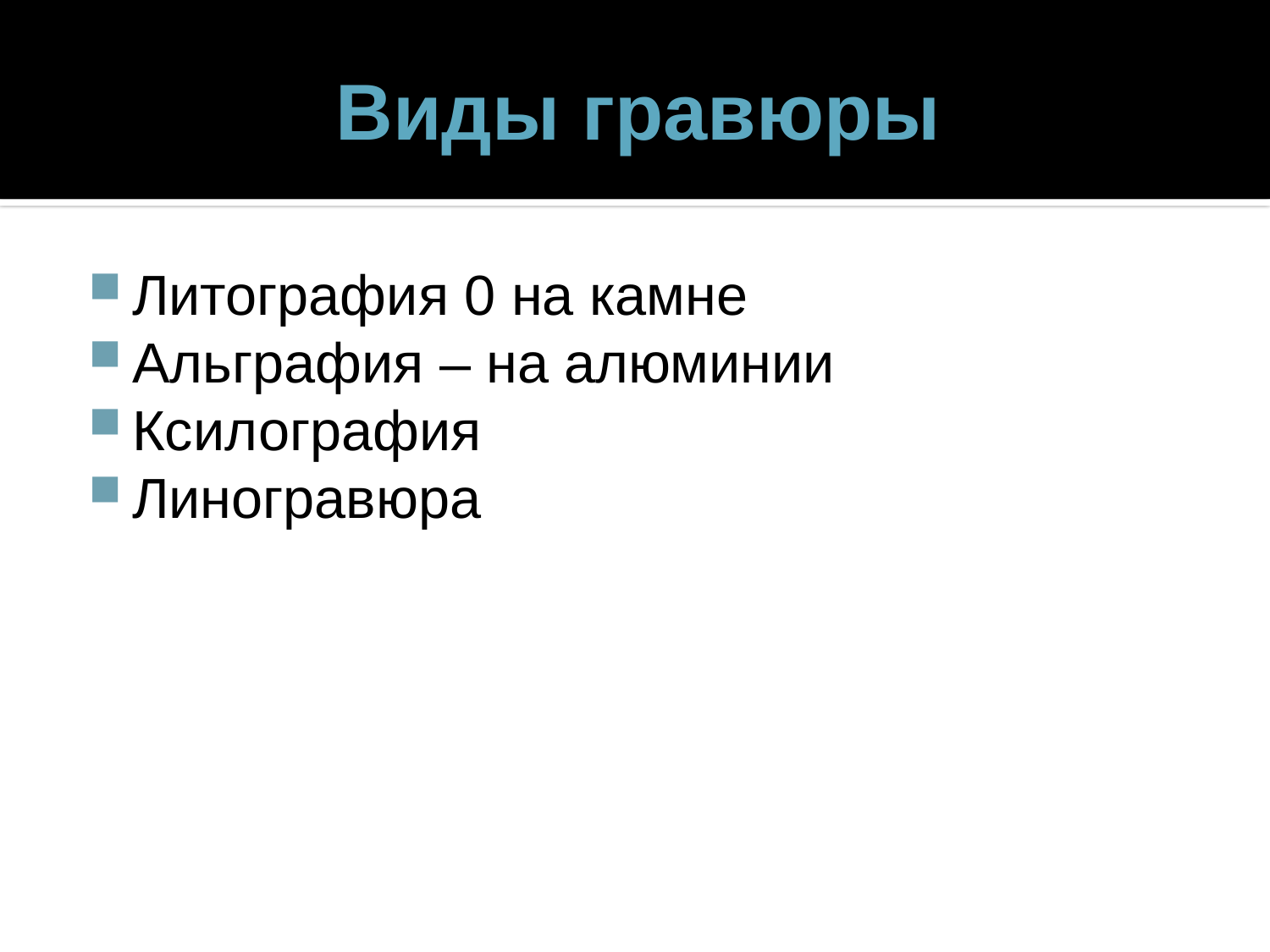

# Виды гравюры
Литография 0 на камне
Альграфия – на алюминии
Ксилография
Линогравюра